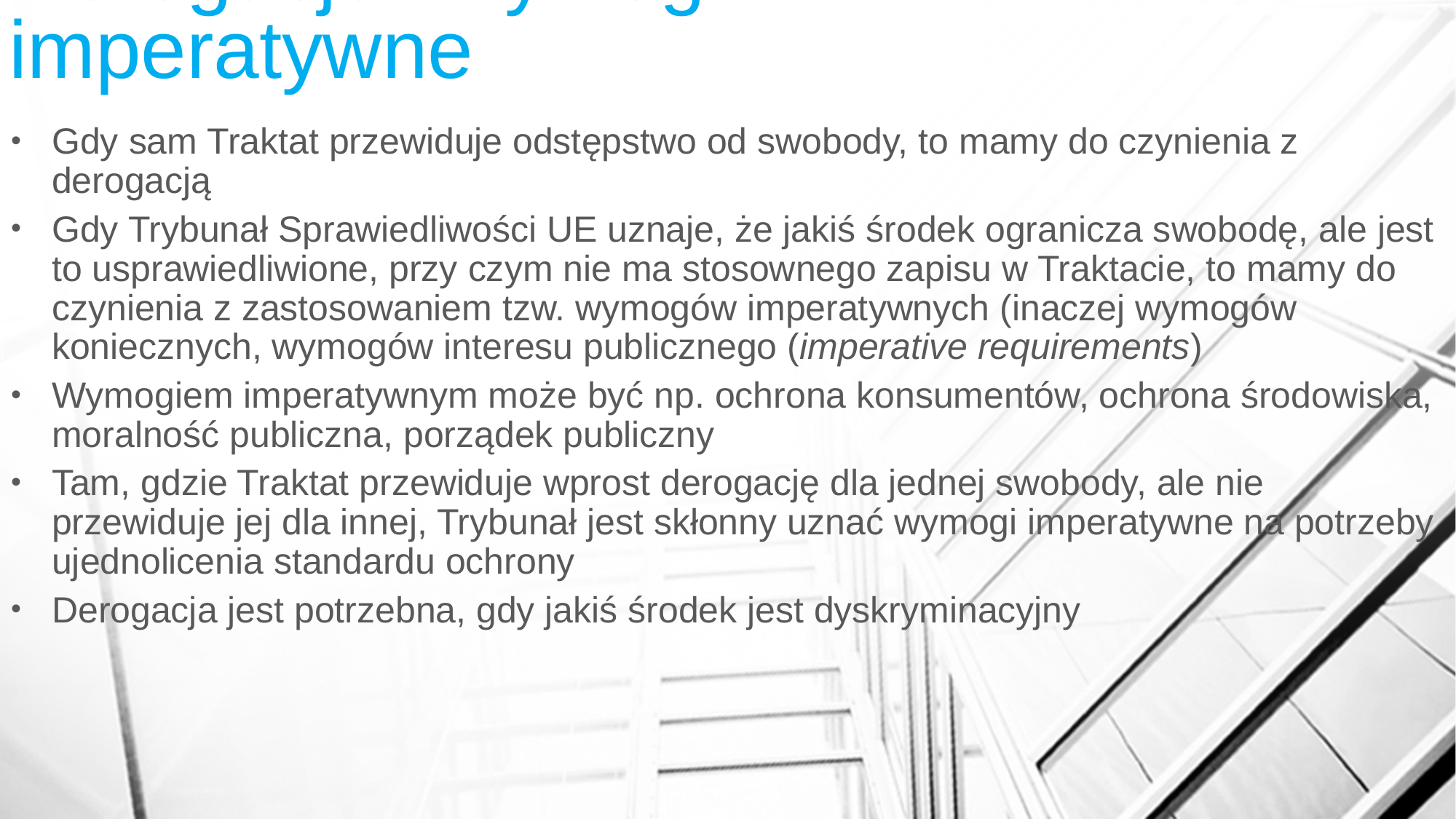

# Derogacje i wymogi imperatywne
Gdy sam Traktat przewiduje odstępstwo od swobody, to mamy do czynienia z derogacją
Gdy Trybunał Sprawiedliwości UE uznaje, że jakiś środek ogranicza swobodę, ale jest to usprawiedliwione, przy czym nie ma stosownego zapisu w Traktacie, to mamy do czynienia z zastosowaniem tzw. wymogów imperatywnych (inaczej wymogów koniecznych, wymogów interesu publicznego (imperative requirements)
Wymogiem imperatywnym może być np. ochrona konsumentów, ochrona środowiska, moralność publiczna, porządek publiczny
Tam, gdzie Traktat przewiduje wprost derogację dla jednej swobody, ale nie przewiduje jej dla innej, Trybunał jest skłonny uznać wymogi imperatywne na potrzeby ujednolicenia standardu ochrony
Derogacja jest potrzebna, gdy jakiś środek jest dyskryminacyjny